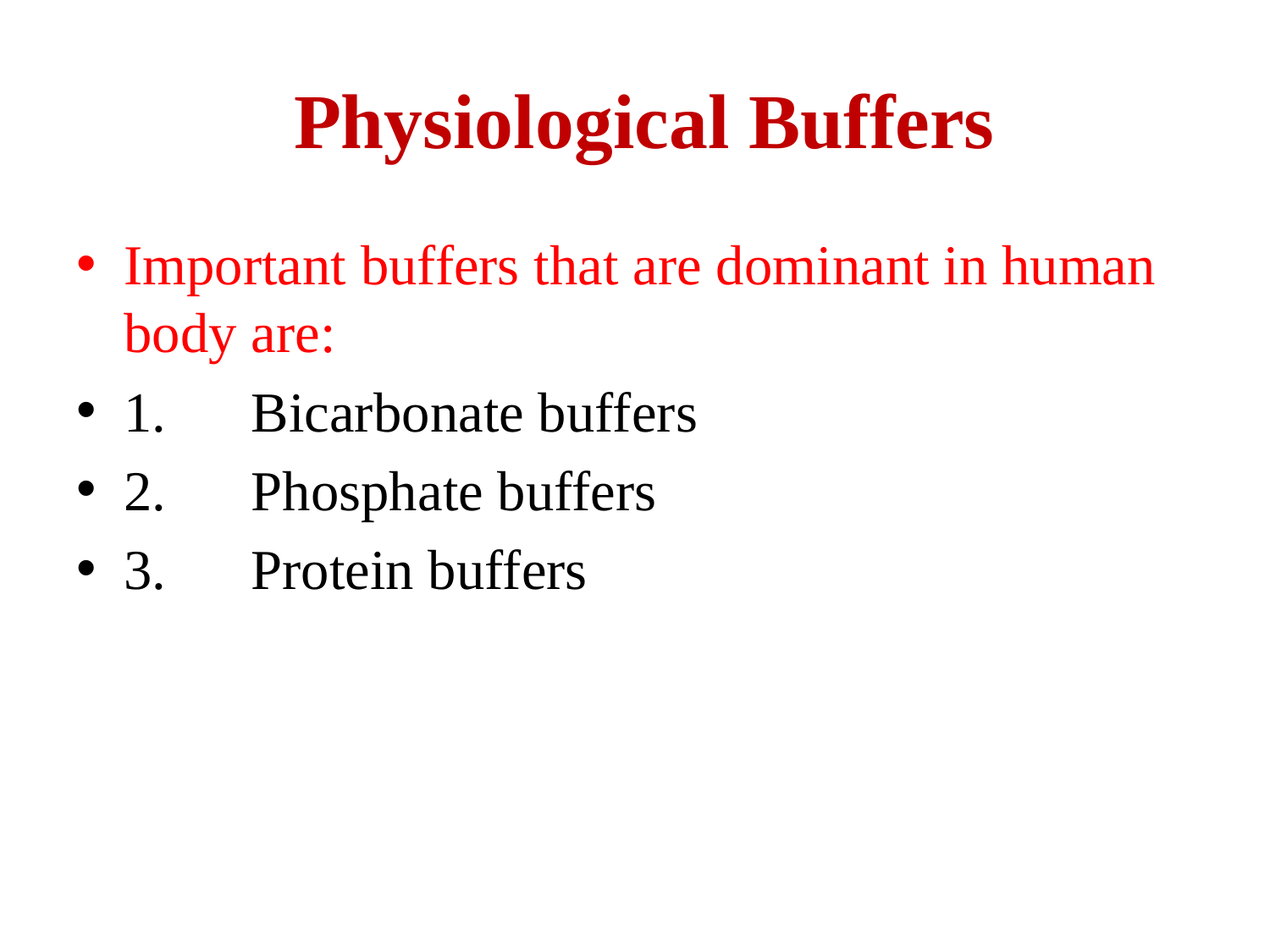

# Physiological Buffers
Important buffers that are dominant in human body are:
1.      Bicarbonate buffers
2.      Phosphate buffers
3.      Protein buffers